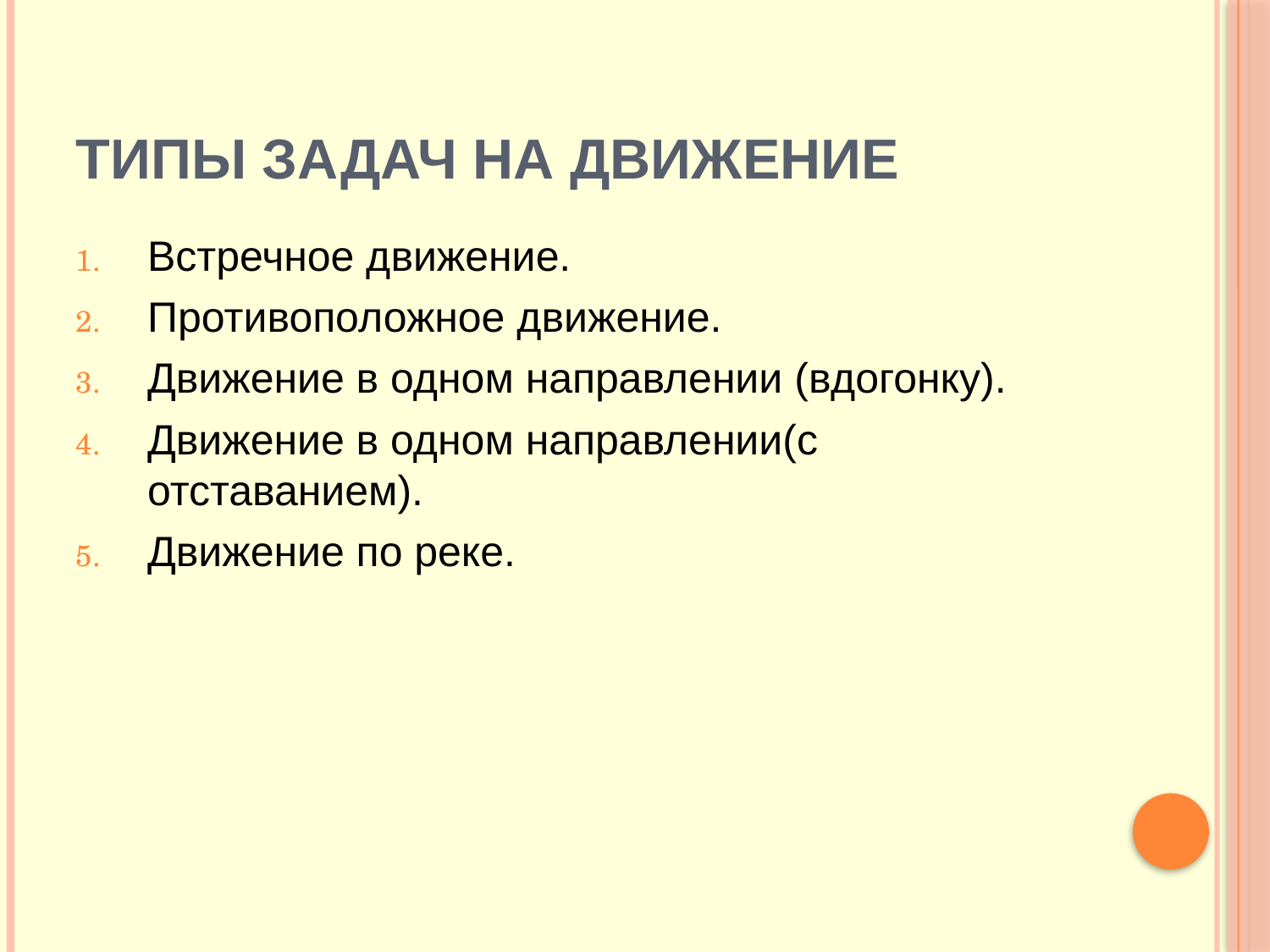

# Типы задач на движение
Встречное движение.
Противоположное движение.
Движение в одном направлении (вдогонку).
Движение в одном направлении(с отставанием).
Движение по реке.